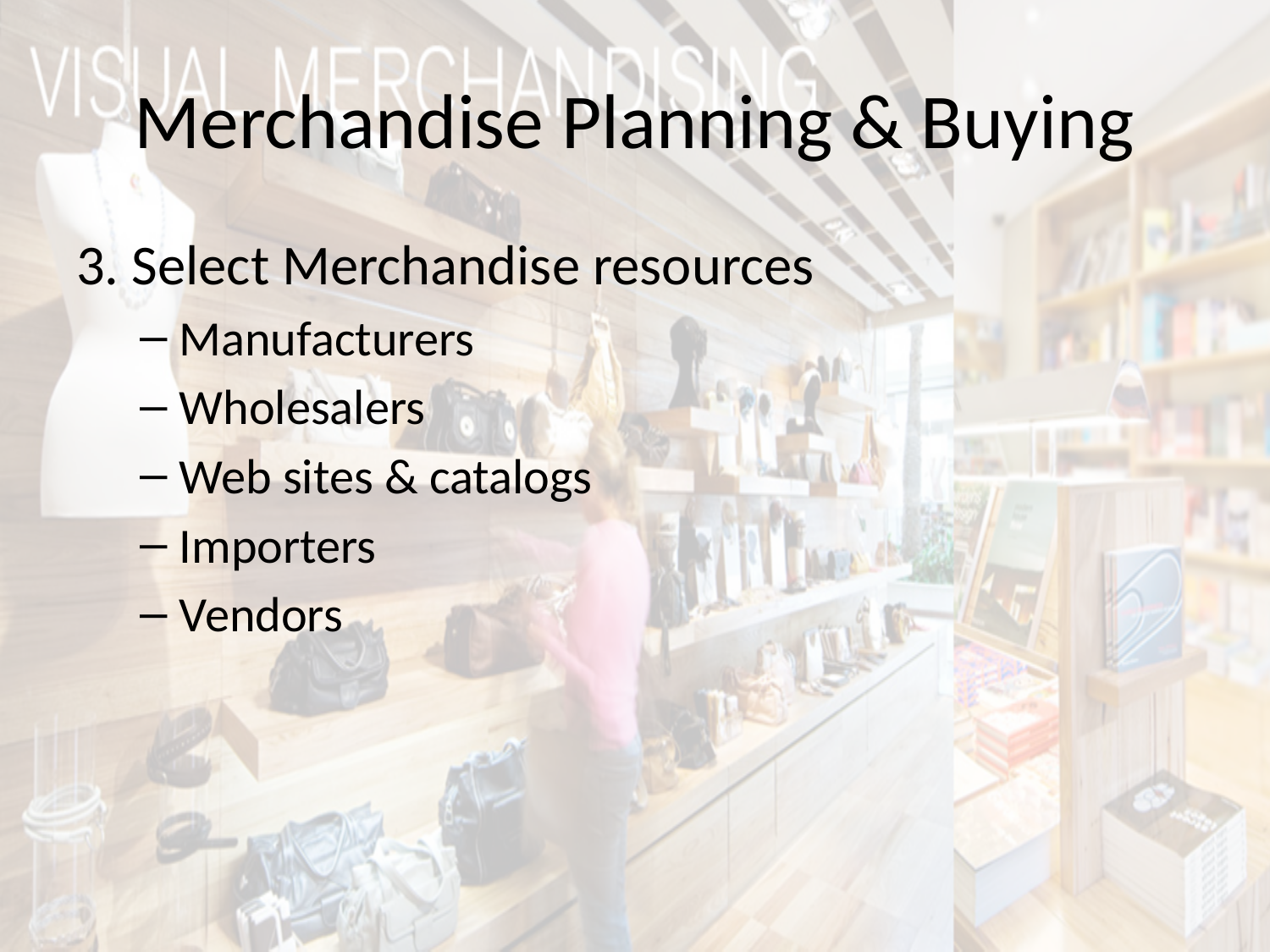

# Merchandise Planning & Buying
3. Select Merchandise resources
Manufacturers
Wholesalers
Web sites & catalogs
Importers
Vendors